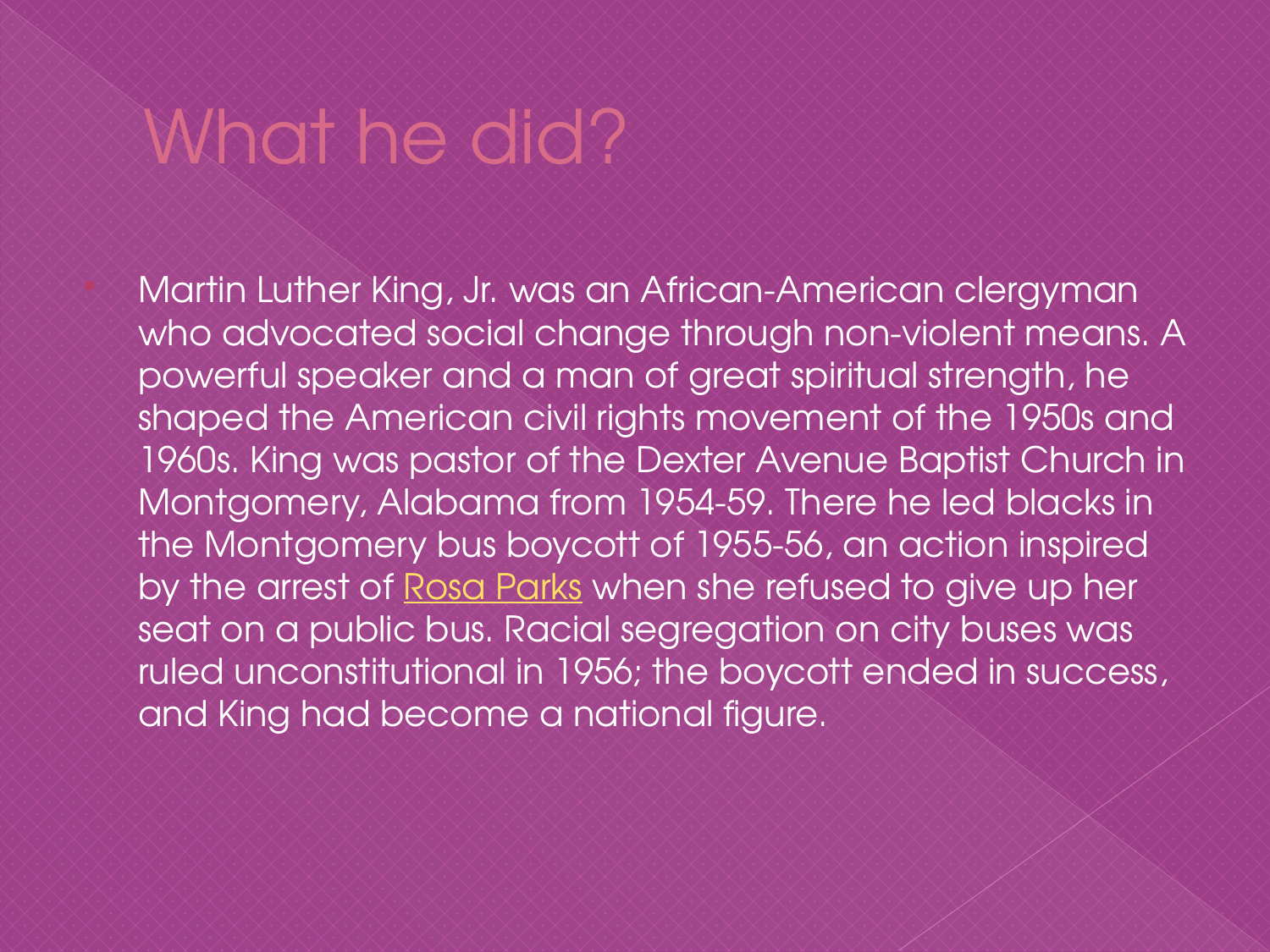

# What he did?
Martin Luther King, Jr. was an African-American clergyman who advocated social change through non-violent means. A powerful speaker and a man of great spiritual strength, he shaped the American civil rights movement of the 1950s and 1960s. King was pastor of the Dexter Avenue Baptist Church in Montgomery, Alabama from 1954-59. There he led blacks in the Montgomery bus boycott of 1955-56, an action inspired by the arrest of Rosa Parks when she refused to give up her seat on a public bus. Racial segregation on city buses was ruled unconstitutional in 1956; the boycott ended in success, and King had become a national figure.